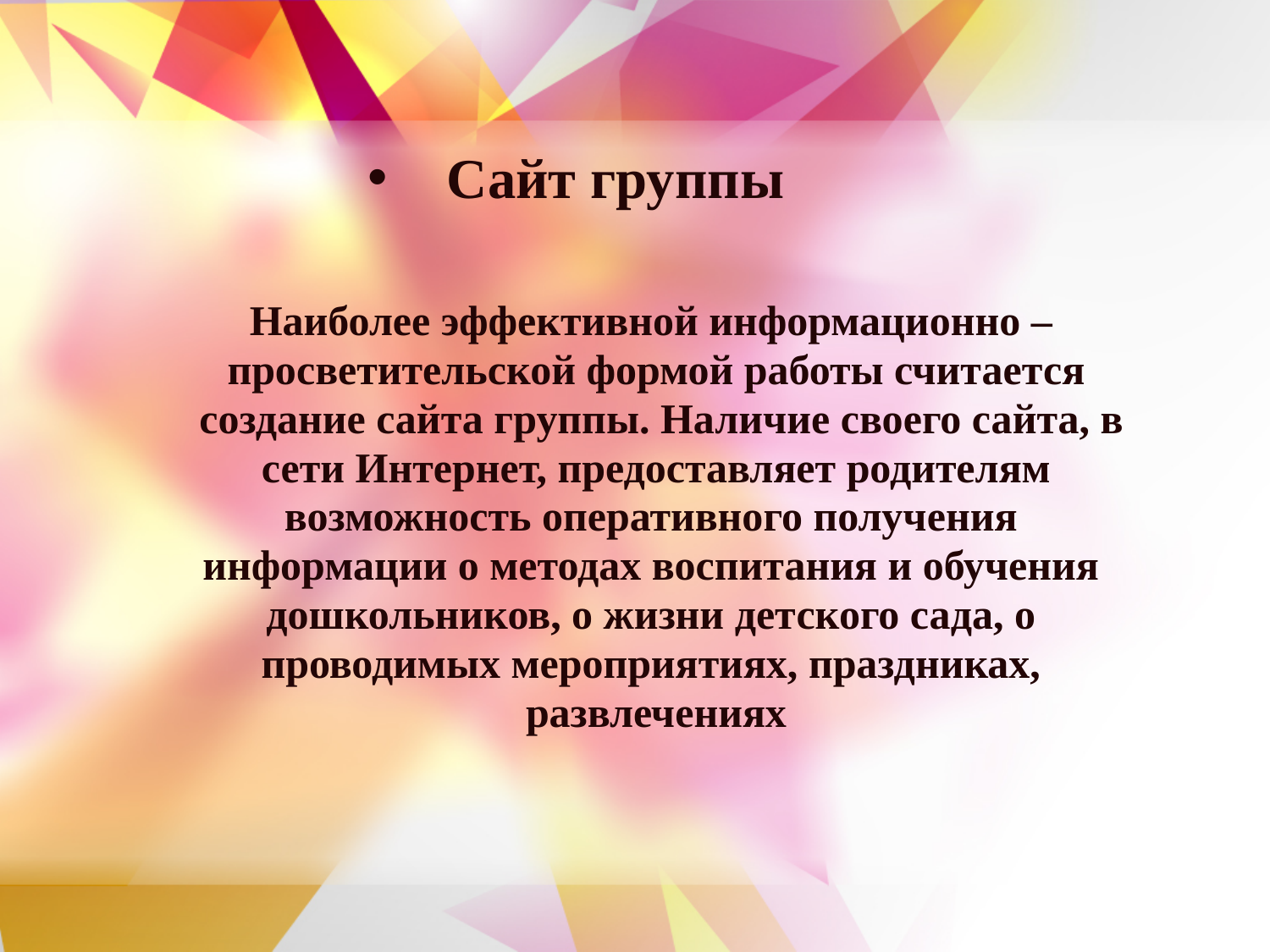

# Сайт группы

Наиболее эффективной информационно –
просветительской формой работы считается
 создание сайта группы. Наличие своего сайта, в
 сети Интернет, предоставляет родителям
возможность оперативного получения
информации о методах воспитания и обучения
дошкольников, о жизни детского сада, о
проводимых мероприятиях, праздниках,
развлечениях